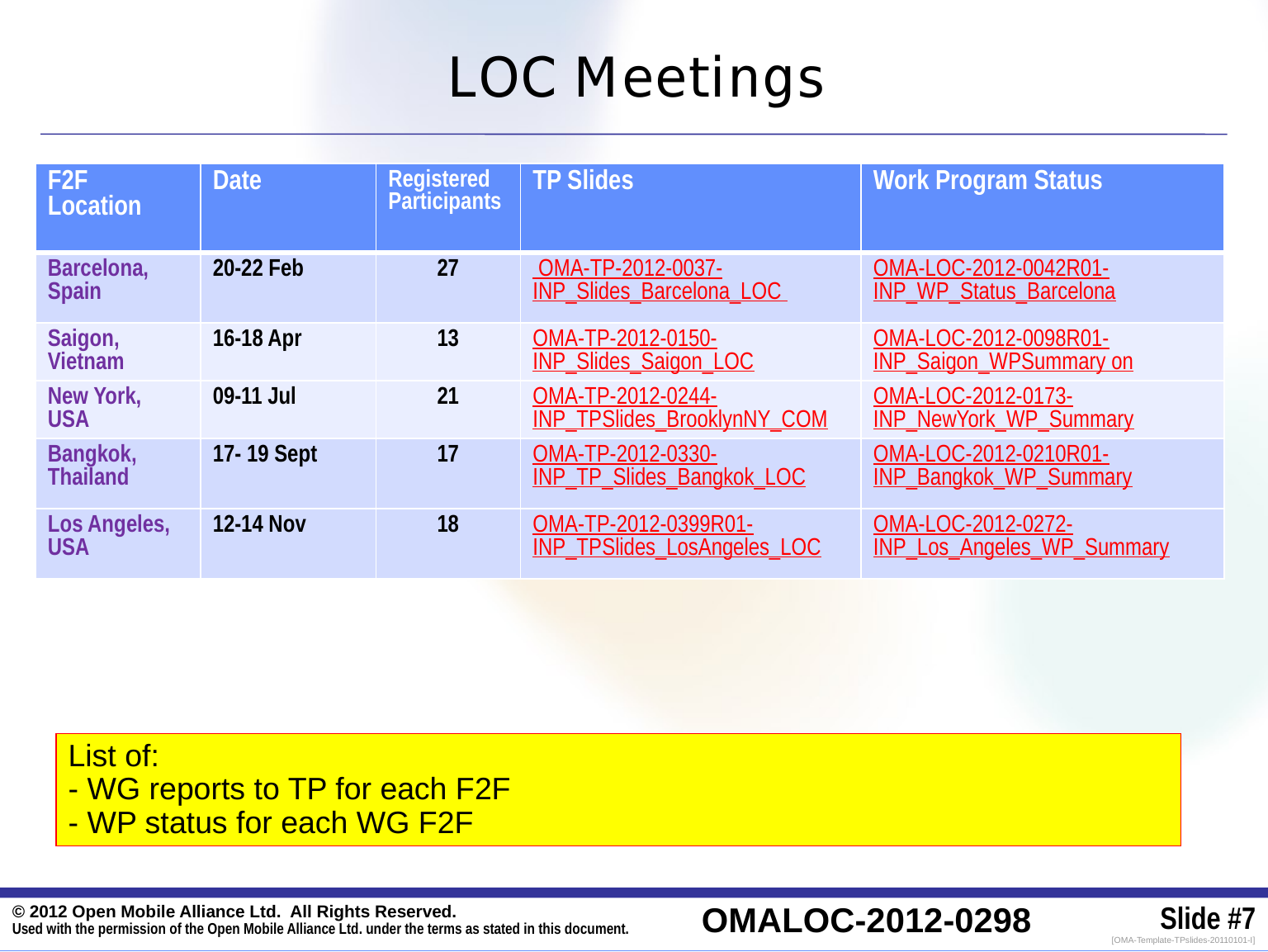

# LOC Meetings
| F2F Location | Date | Registered Participants | TP Slides | Work Program Status |
| --- | --- | --- | --- | --- |
| Barcelona, Spain | 20-22 Feb | 27 | OMA-TP-2012-0037-INP\_Slides\_Barcelona\_LOC | OMA-LOC-2012-0042R01-INP\_WP\_Status\_Barcelona |
| Saigon, Vietnam | 16-18 Apr | 13 | OMA-TP-2012-0150-INP\_Slides\_Saigon\_LOC | OMA-LOC-2012-0098R01-INP\_Saigon\_WPSummary on |
| New York, USA | 09-11 Jul | 21 | OMA-TP-2012-0244-INP\_TPSlides\_BrooklynNY\_COM | OMA-LOC-2012-0173-INP\_NewYork\_WP\_Summary |
| Bangkok, Thailand | 17- 19 Sept | 17 | OMA-TP-2012-0330-INP\_TP\_Slides\_Bangkok\_LOC | OMA-LOC-2012-0210R01-INP\_Bangkok\_WP\_Summary |
| Los Angeles, USA | 12-14 Nov | 18 | OMA-TP-2012-0399R01-INP\_TPSlides\_LosAngeles\_LOC | OMA-LOC-2012-0272-INP\_Los\_Angeles\_WP\_Summary |
List of:
- WG reports to TP for each F2F
- WP status for each WG F2F